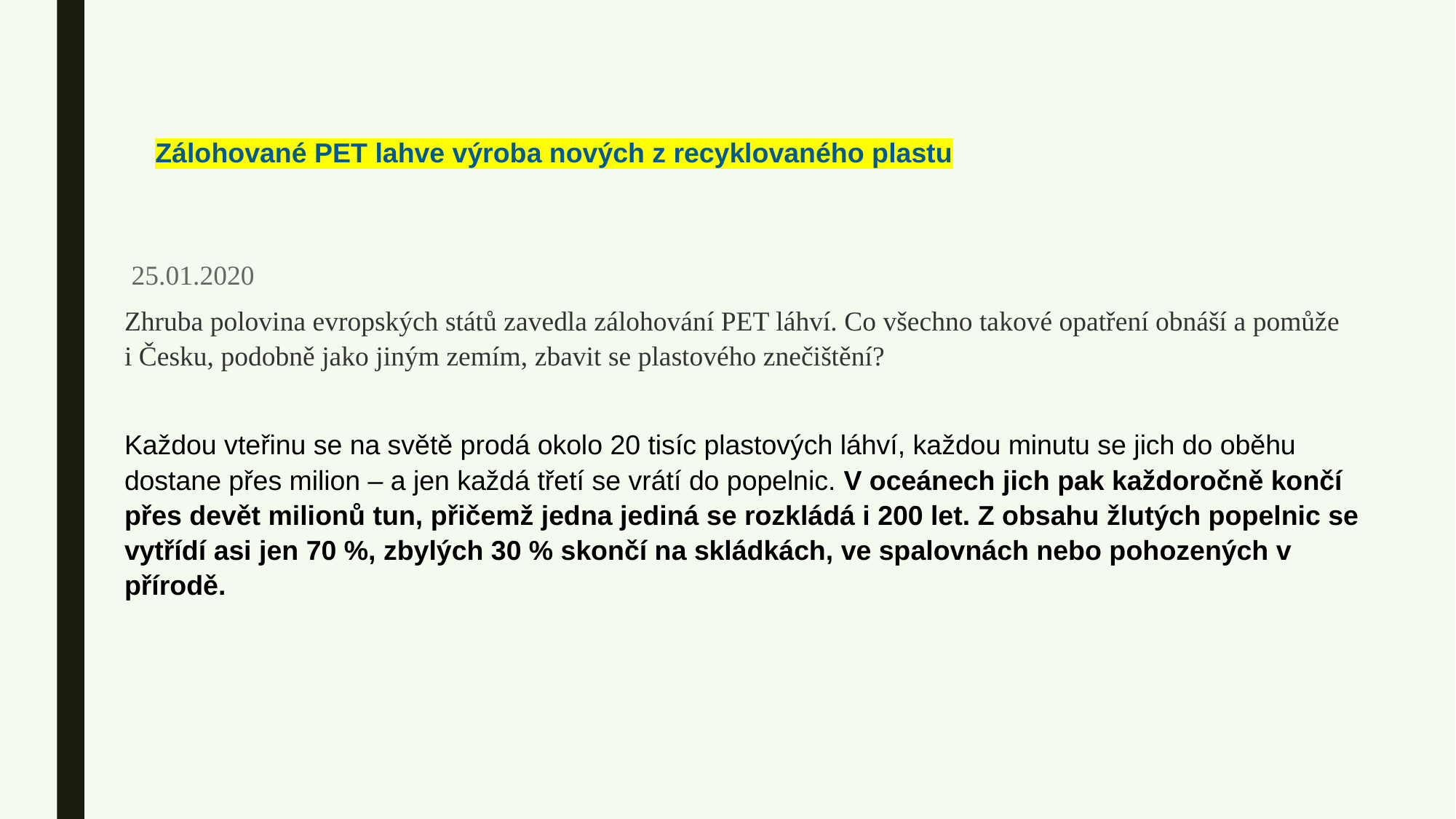

Zálohované PET lahve výroba nových z recyklovaného plastu
 25.01.2020
Zhruba polovina evropských států zavedla zálohování PET láhví. Co všechno takové opatření obnáší a pomůže i Česku, podobně jako jiným zemím, zbavit se plastového znečištění?

Každou vteřinu se na světě prodá okolo 20 tisíc plastových láhví, každou minutu se jich do oběhu dostane přes milion – a jen každá třetí se vrátí do popelnic. V oceánech jich pak každoročně končí přes devět milionů tun, přičemž jedna jediná se rozkládá i 200 let. Z obsahu žlutých popelnic se vytřídí asi jen 70 %, zbylých 30 % skončí na skládkách, ve spalovnách nebo pohozených v přírodě.